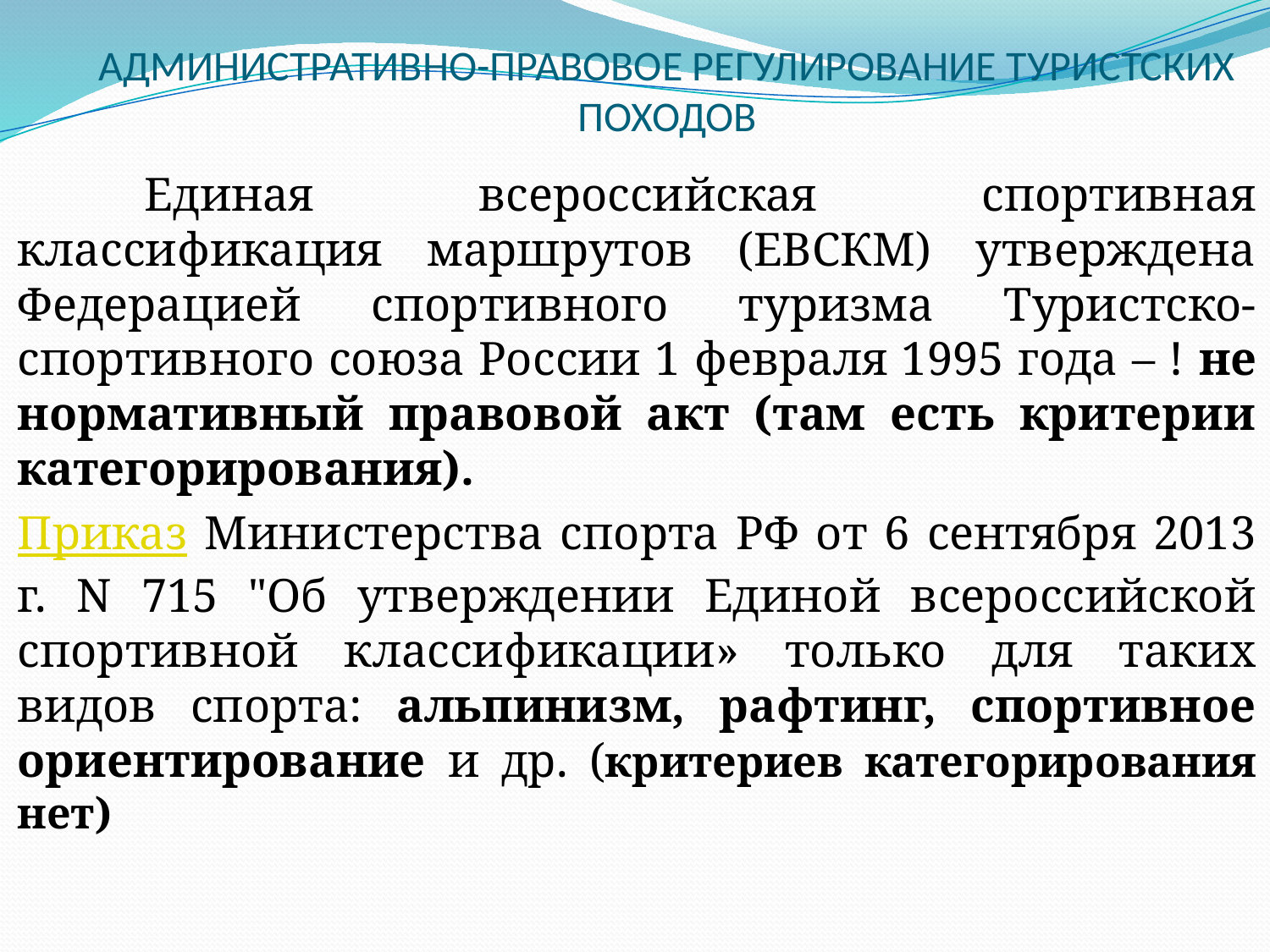

АДМИНИСТРАТИВНО-ПРАВОВОЕ РЕГУЛИРОВАНИЕ ТУРИСТСКИХ ПОХОДОВ
	Единая всероссийская спортивная классификация маршрутов (ЕВСКМ) утверждена Федерацией спортивного туризма Туристско-спортивного союза России 1 февраля 1995 года – ! не нормативный правовой акт (там есть критерии категорирования).
Приказ Министерства спорта РФ от 6 сентября 2013 г. N 715 "Об утверждении Единой всероссийской спортивной классификации» только для таких видов спорта: альпинизм, рафтинг, спортивное ориентирование и др. (критериев категорирования нет)